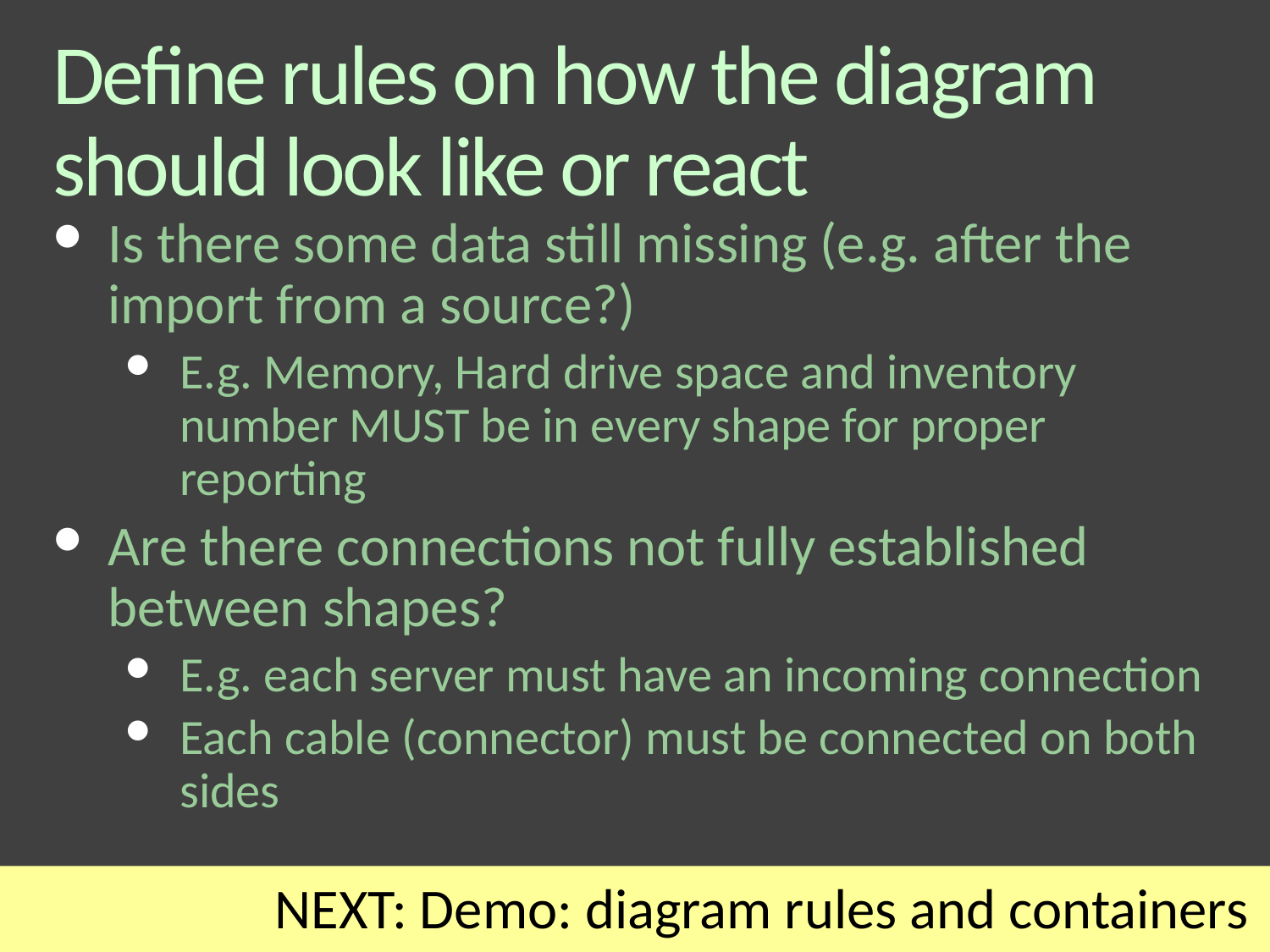

# Define rules on how the diagram should look like or react
Is there some data still missing (e.g. after the import from a source?)
E.g. Memory, Hard drive space and inventory number MUST be in every shape for proper reporting
Are there connections not fully established between shapes?
E.g. each server must have an incoming connection
Each cable (connector) must be connected on both sides

NEXT: Demo: diagram rules and containers